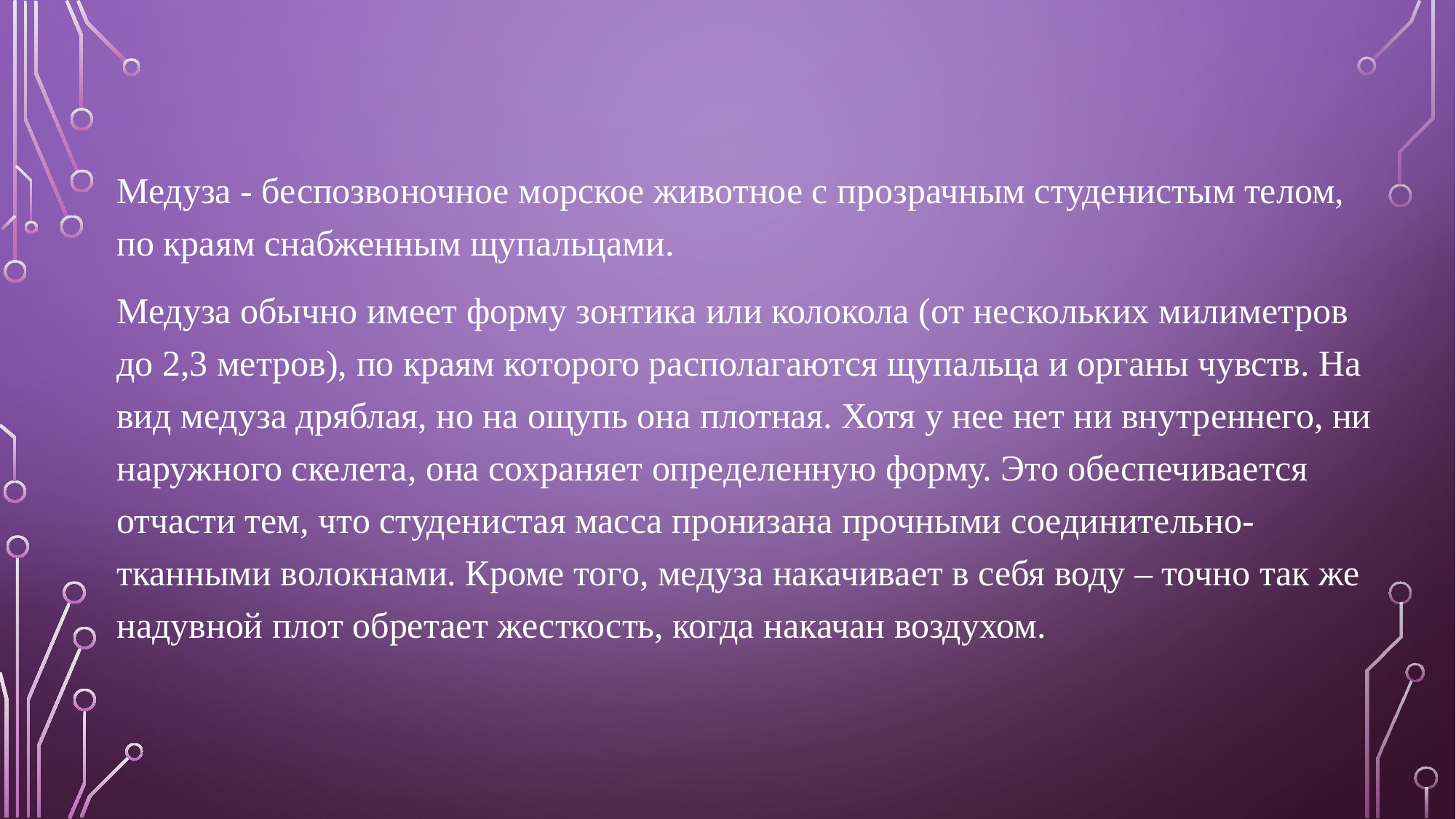

Медуза - беспозвоночное морское животное с прозрачным студенистым телом, по краям снабженным щупальцами.
Медуза обычно имеет форму зонтика или колокола (от нескольких милиметров до 2,3 метров), по краям которого располагаются щупальца и органы чувств. На вид медуза дряблая, но на ощупь она плотная. Хотя у нее нет ни внутреннего, ни наружного скелета, она сохраняет определенную форму. Это обеспечивается отчасти тем, что студенистая масса пронизана прочными соединительно-тканными волокнами. Кроме того, медуза накачивает в себя воду – точно так же надувной плот обретает жесткость, когда накачан воздухом.